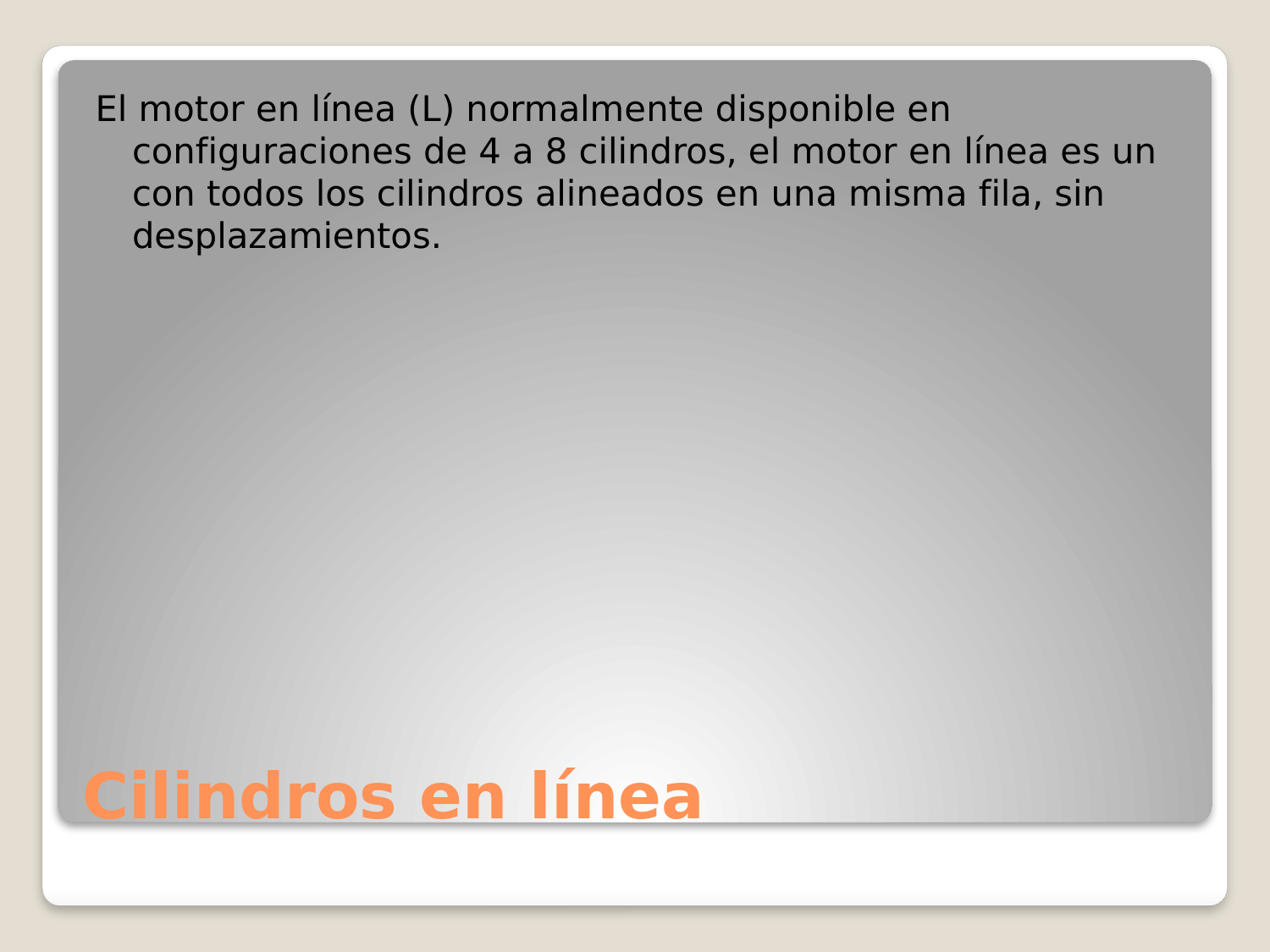

El motor en línea (L) normalmente disponible en configuraciones de 4 a 8 cilindros, el motor en línea es un con todos los cilindros alineados en una misma fila, sin desplazamientos.
# Cilindros en línea